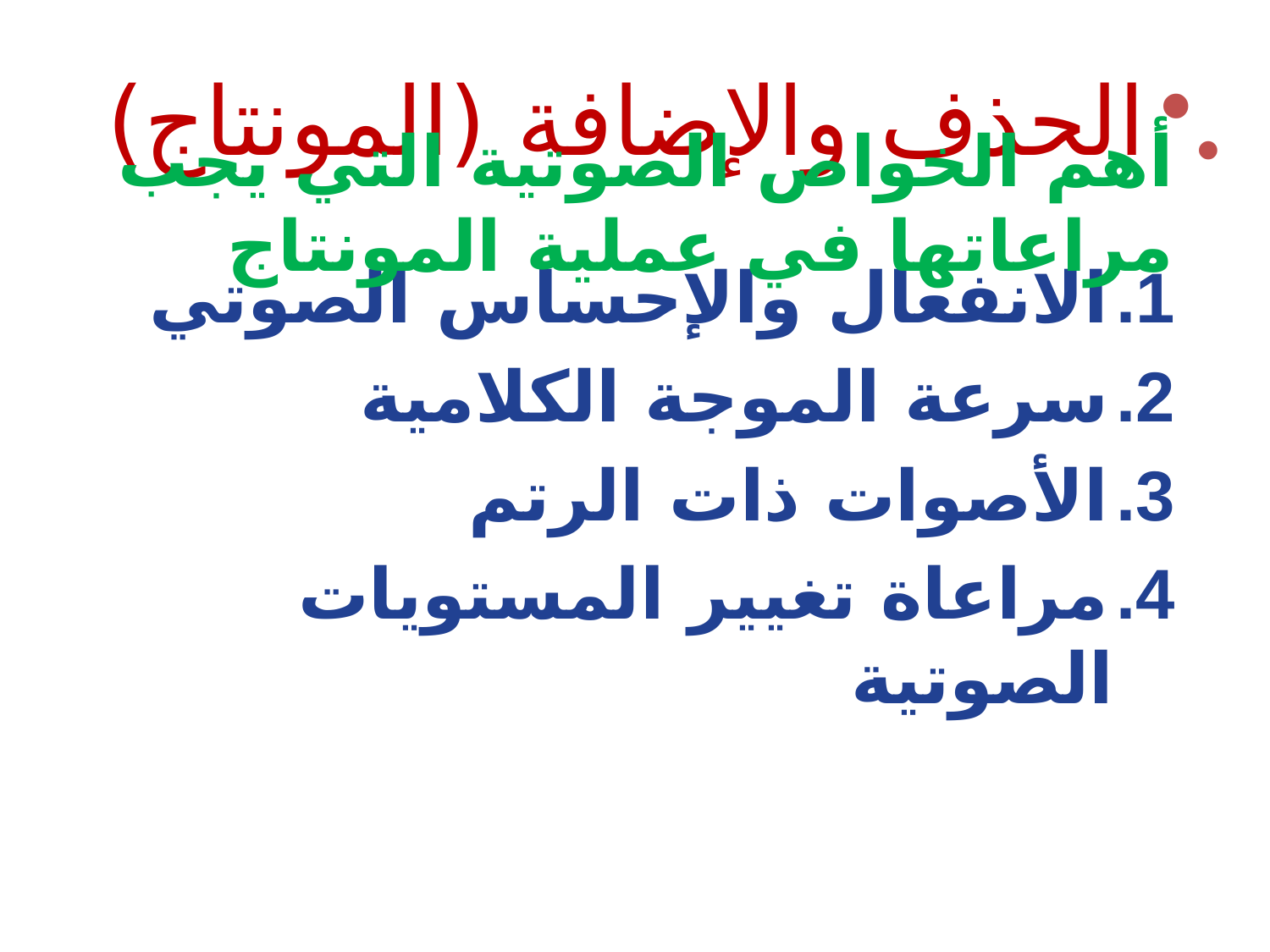

# الحذف والإضافة (المونتاج)
أهم الخواص الصوتية التي يجب مراعاتها في عملية المونتاج
الانفعال والإحساس الصوتي
سرعة الموجة الكلامية
الأصوات ذات الرتم
مراعاة تغيير المستويات الصوتية